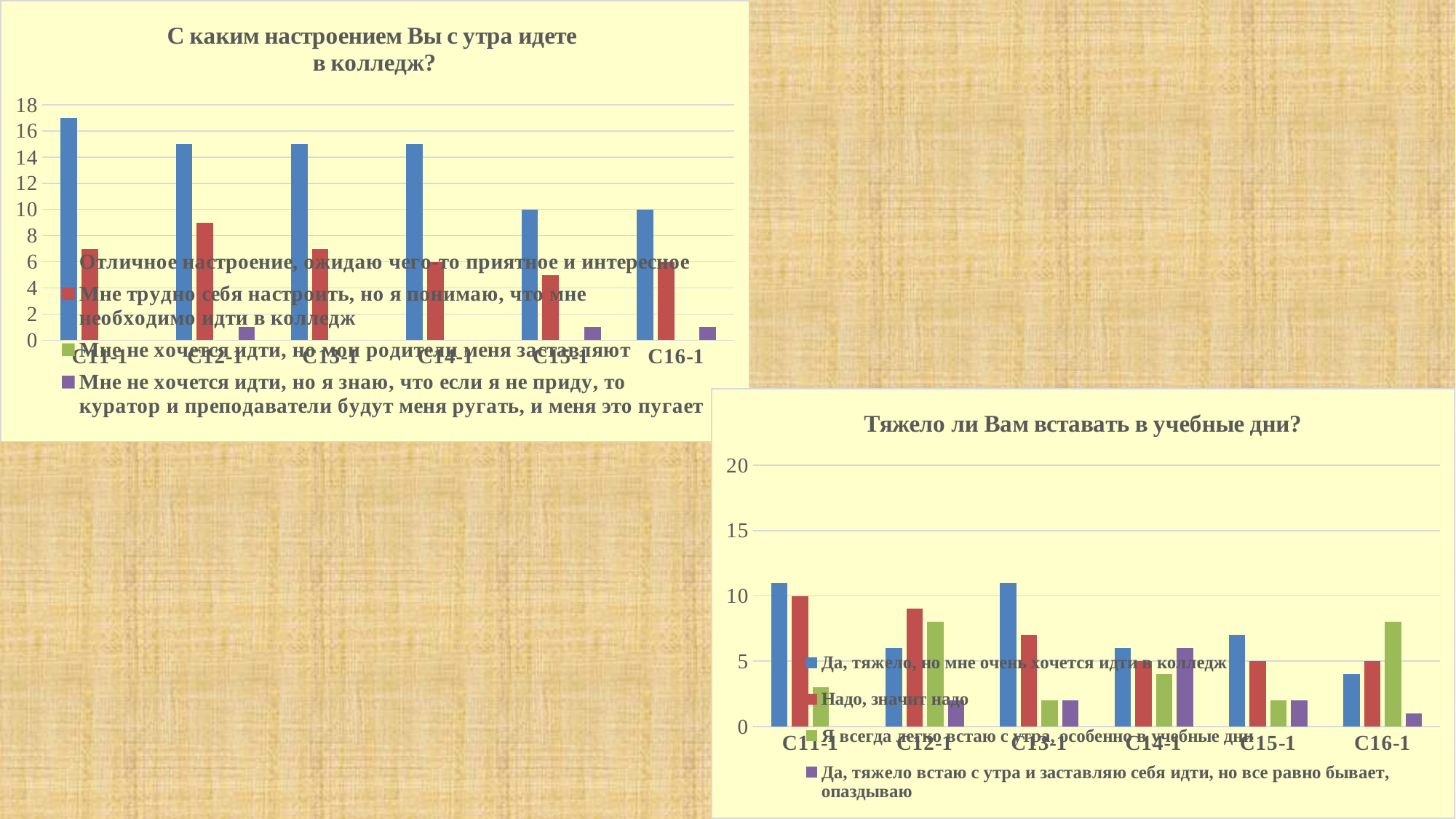

### Chart: С каким настроением Вы с утра идете
в колледж?

| Category | Отличное настроение, ожидаю чего-то приятное и интересное | Мне трудно себя настроить, но я понимаю, что мне необходимо идти в колледж | Мне не хочется идти, но мои родители меня заставляют | Мне не хочется идти, но я знаю, что если я не приду, то куратор и преподаватели будут меня ругать, и меня это пугает  |
|---|---|---|---|---|
| С11-1 | 17.0 | 7.0 | None | None |
| С12-1 | 15.0 | 9.0 | None | 1.0 |
| С13-1 | 15.0 | 7.0 | None | None |
| С14-1 | 15.0 | 6.0 | None | None |
| С15-1 | 10.0 | 5.0 | None | 1.0 |
| С16-1 | 10.0 | 6.0 | None | 1.0 |

### Chart: Тяжело ли Вам вставать в учебные дни?

| Category | Да, тяжело, но мне очень хочется идти в колледж | Надо, значит надо | Я всегда легко встаю с утра, особенно в учебные дни | Да, тяжело встаю с утра и заставляю себя идти, но все равно бывает, опаздываю |
|---|---|---|---|---|
| С11-1 | 11.0 | 10.0 | 3.0 | None |
| С12-1 | 6.0 | 9.0 | 8.0 | 2.0 |
| С13-1 | 11.0 | 7.0 | 2.0 | 2.0 |
| С14-1 | 6.0 | 5.0 | 4.0 | 6.0 |
| С15-1 | 7.0 | 5.0 | 2.0 | 2.0 |
| С16-1 | 4.0 | 5.0 | 8.0 | 1.0 |